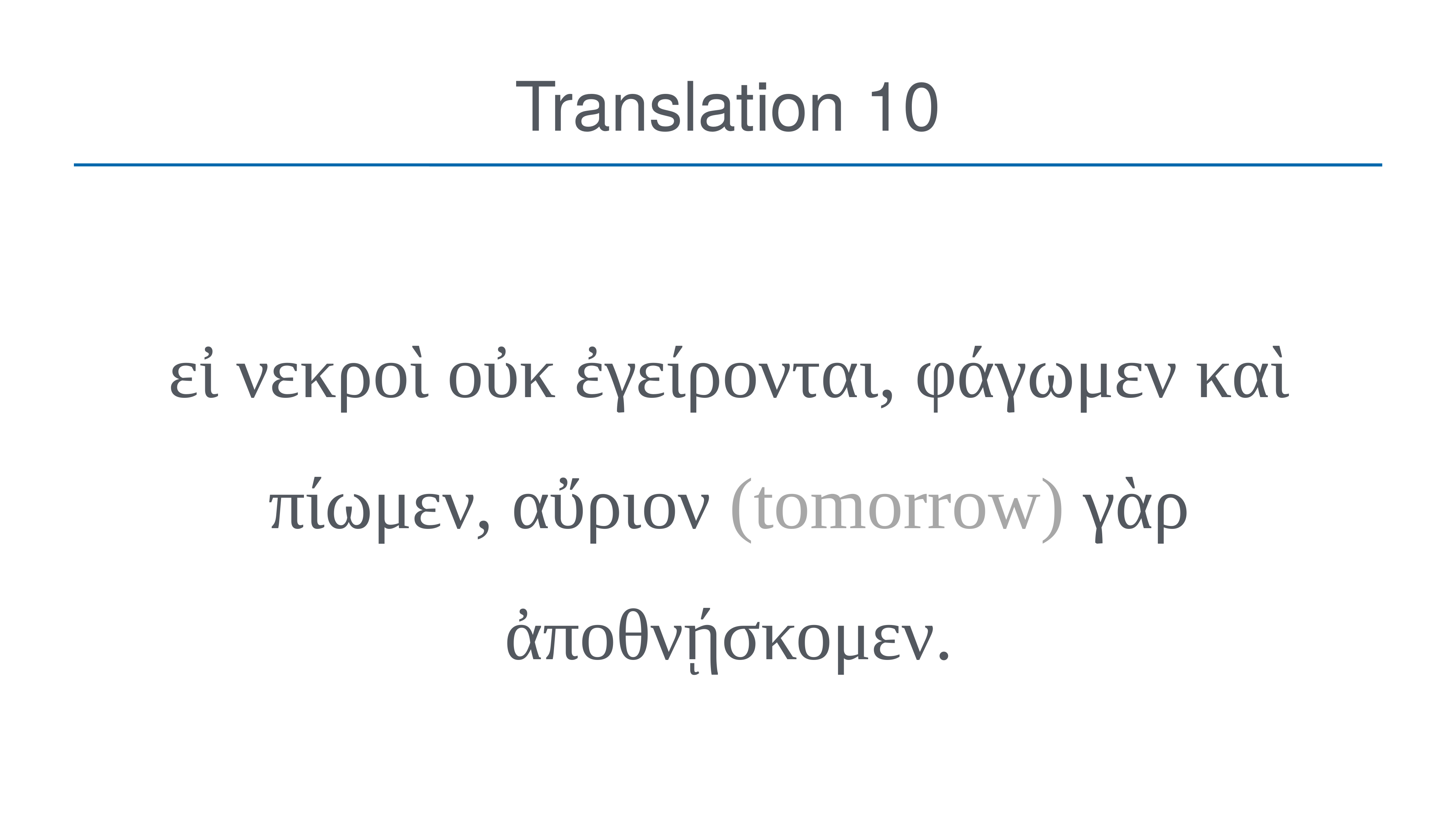

# Translation 10
εἰ νεκροὶ οὐκ ἐγείρονται, φάγωμεν καὶ πίωμεν, αὔριον (tomorrow) γὰρ ἀποθνῄσκομεν.